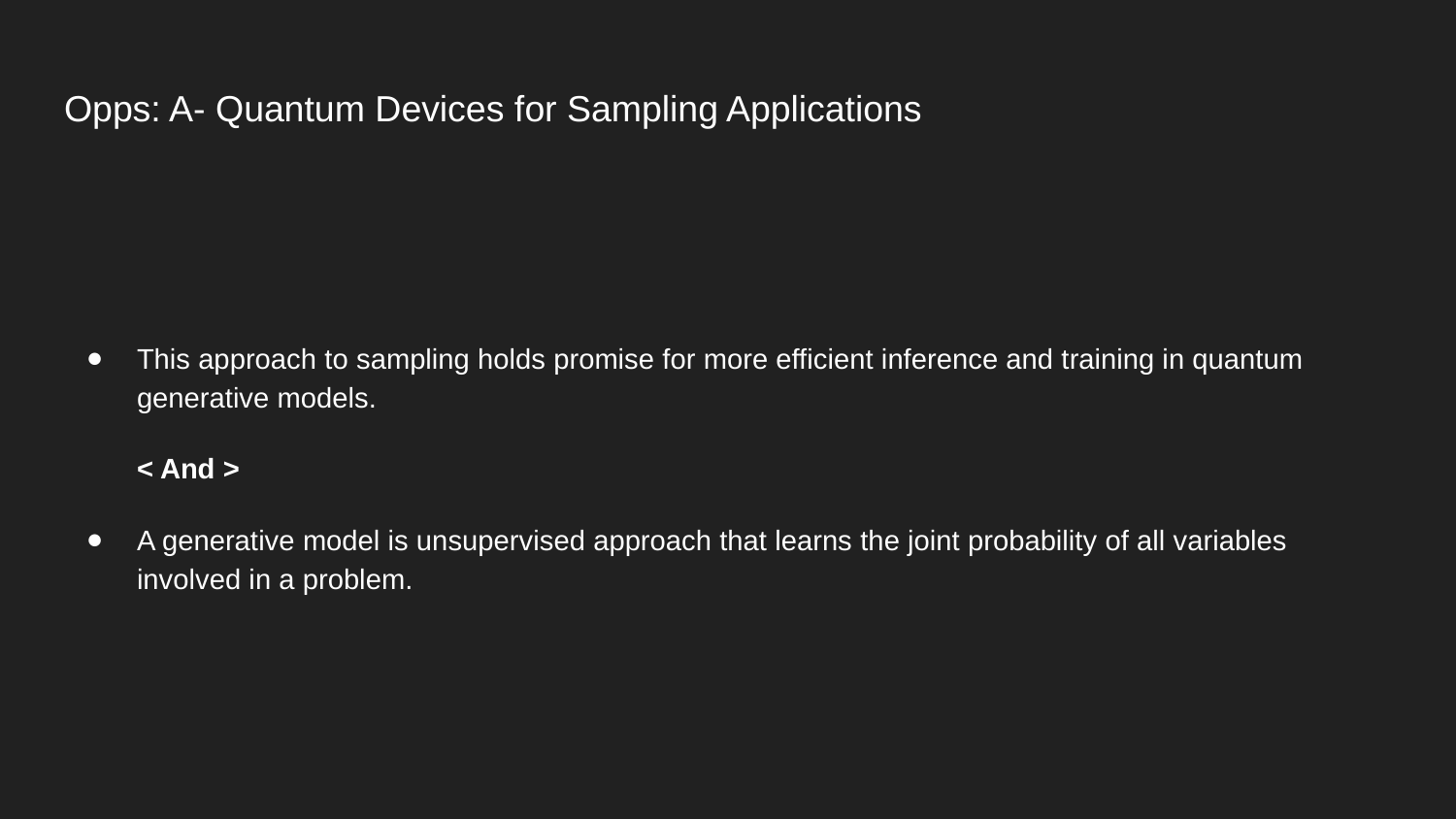

# Opps: A- Quantum Devices for Sampling Applications

This approach to sampling holds promise for more efficient inference and training in quantum generative models.
< And >
A generative model is unsupervised approach that learns the joint probability of all variables involved in a problem.